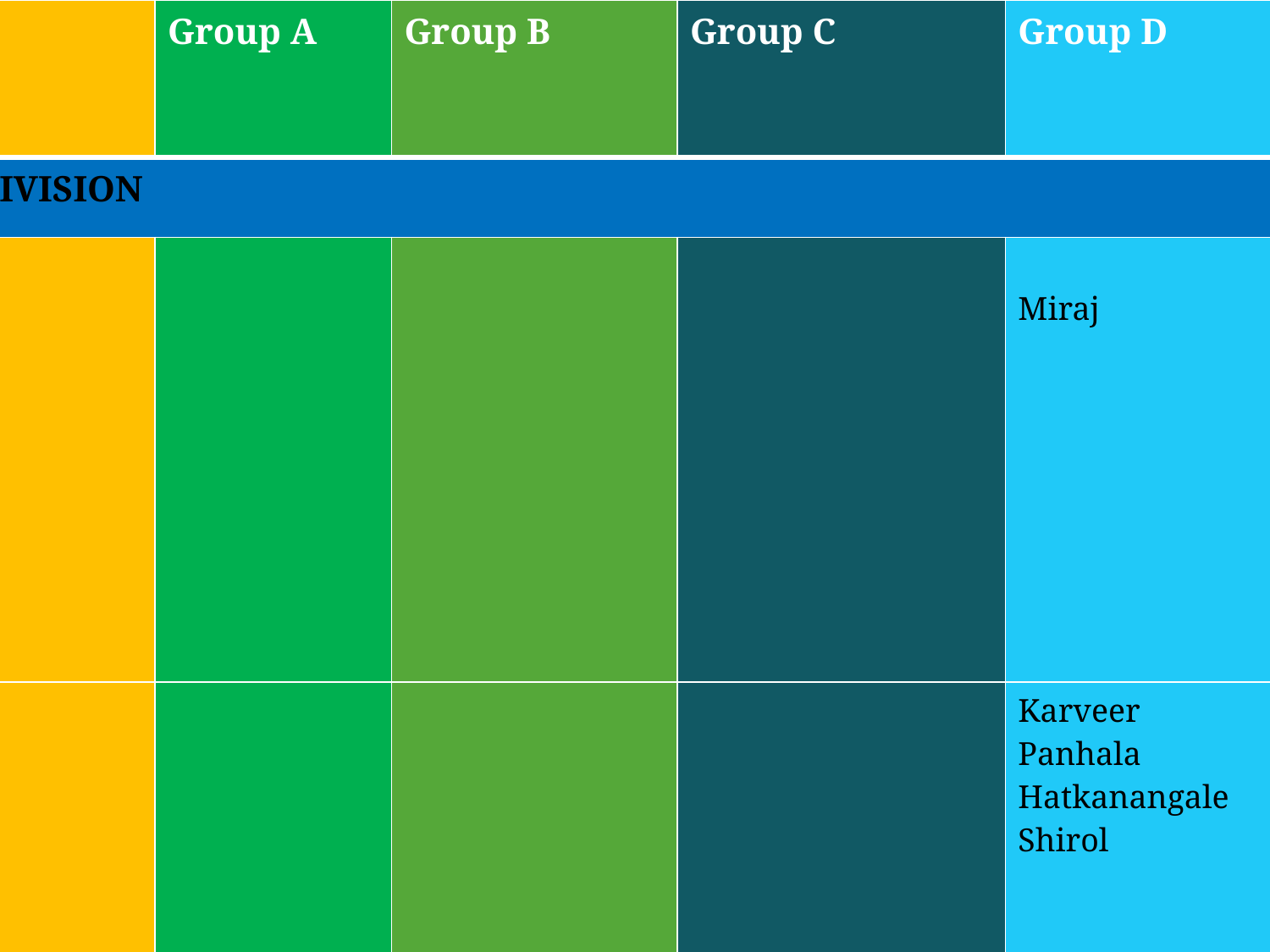

| District | Group A | Group B | Group C | Group D | Group D |
| --- | --- | --- | --- | --- | --- |
| PUNE DIVISION |  |  |  |  |  |
| Sangli |  |  |  | Miraj | Tasgaon Khanapur Atapadi Jat KavatheMahaankal Walwa Shirala Kadegaon Palus |
| Kolhapur |  |  |  | Karveer Panhala Hatkanangale Shirol | Kagal Gadhinglaj Chandgad Ajra Bhudargad Radhanagari Bavada Shahuwadi |